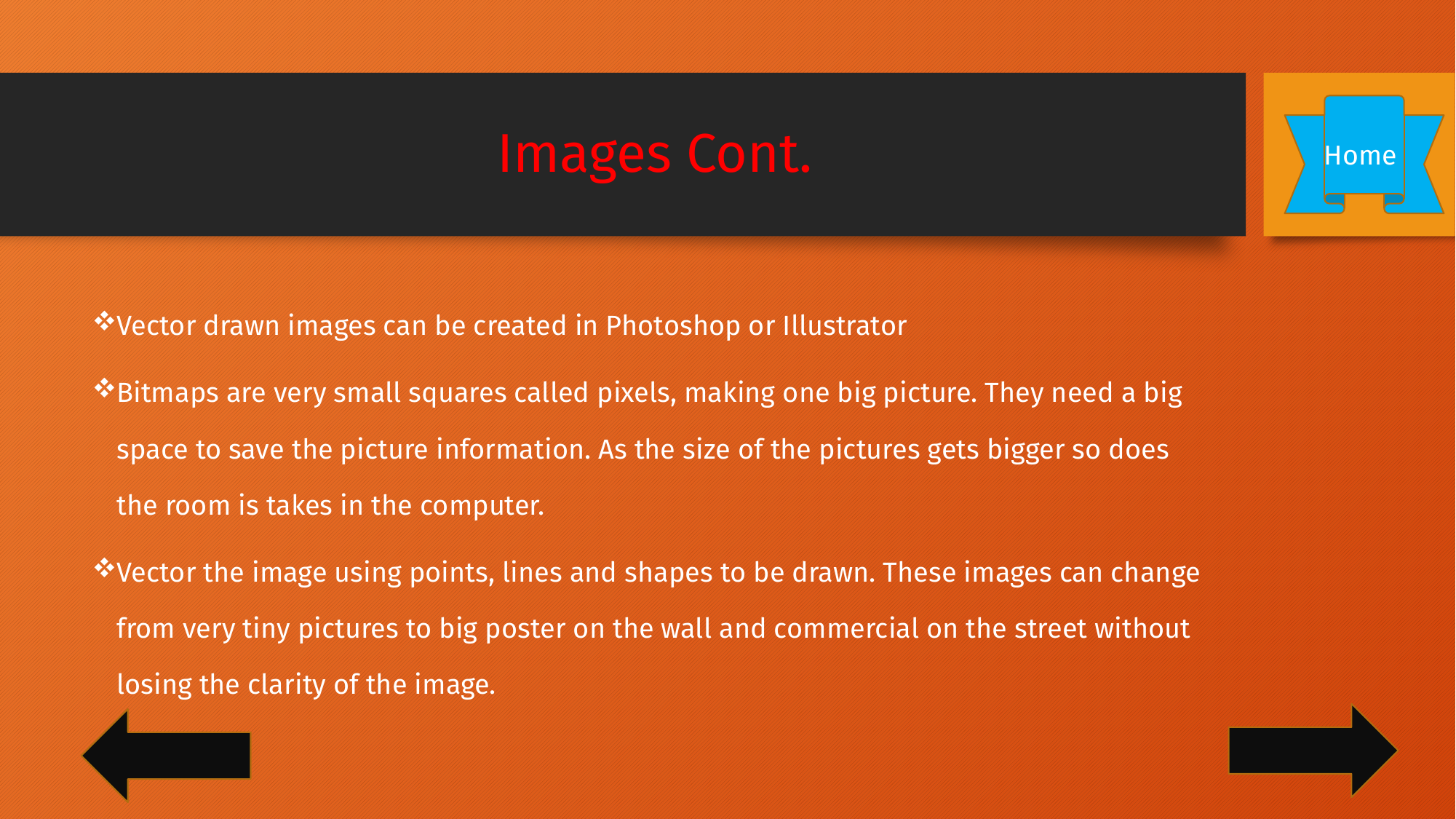

# Images Cont.

Home
Vector drawn images can be created in Photoshop or Illustrator
Bitmaps are very small squares called pixels, making one big picture. They need a big space to save the picture information. As the size of the pictures gets bigger so does the room is takes in the computer.
Vector the image using points, lines and shapes to be drawn. These images can change from very tiny pictures to big poster on the wall and commercial on the street without losing the clarity of the image.